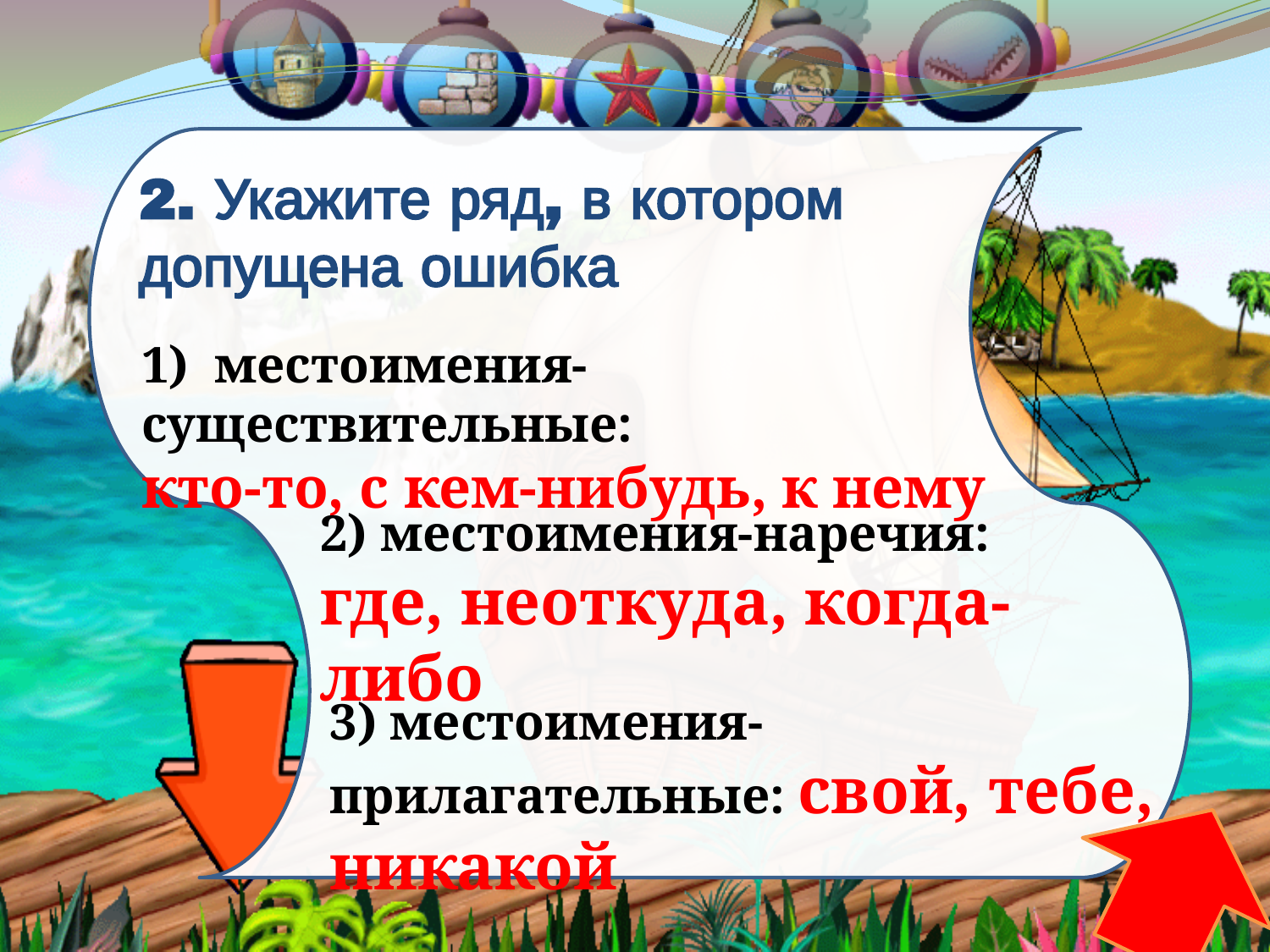

# 2. Укажите ряд, в котором допущена ошибка
1)  местоимения-существительные:
кто-то, с кем-нибудь, к нему
2) местоимения-наречия:
где, неоткуда, когда-либо
3) местоимения-прилагательные: свой, тебе, никакой